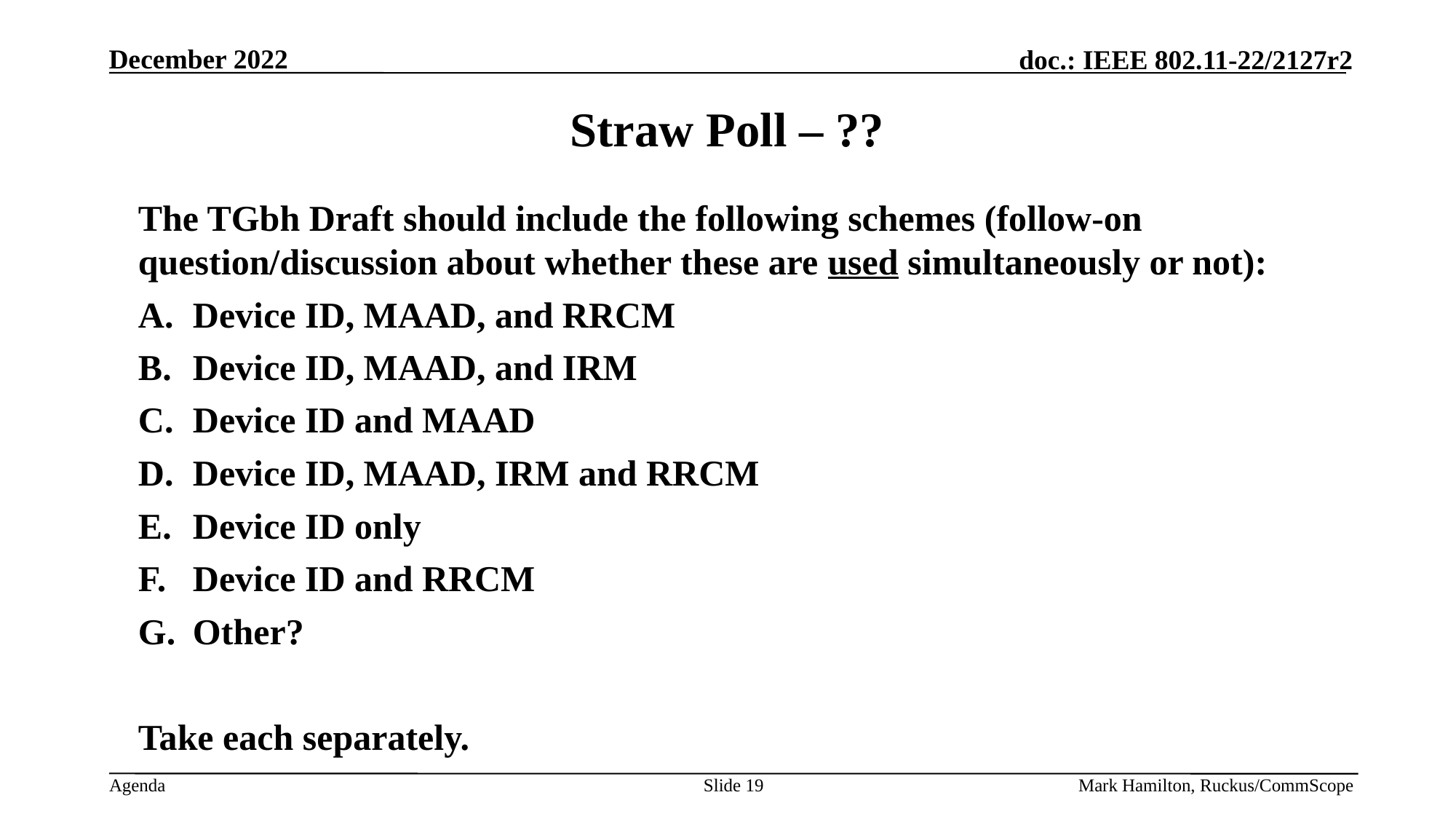

# Straw Poll – ??
The TGbh Draft should include the following schemes (follow-on question/discussion about whether these are used simultaneously or not):
Device ID, MAAD, and RRCM
Device ID, MAAD, and IRM
Device ID and MAAD
Device ID, MAAD, IRM and RRCM
Device ID only
Device ID and RRCM
Other?

Take each separately.
Slide 19